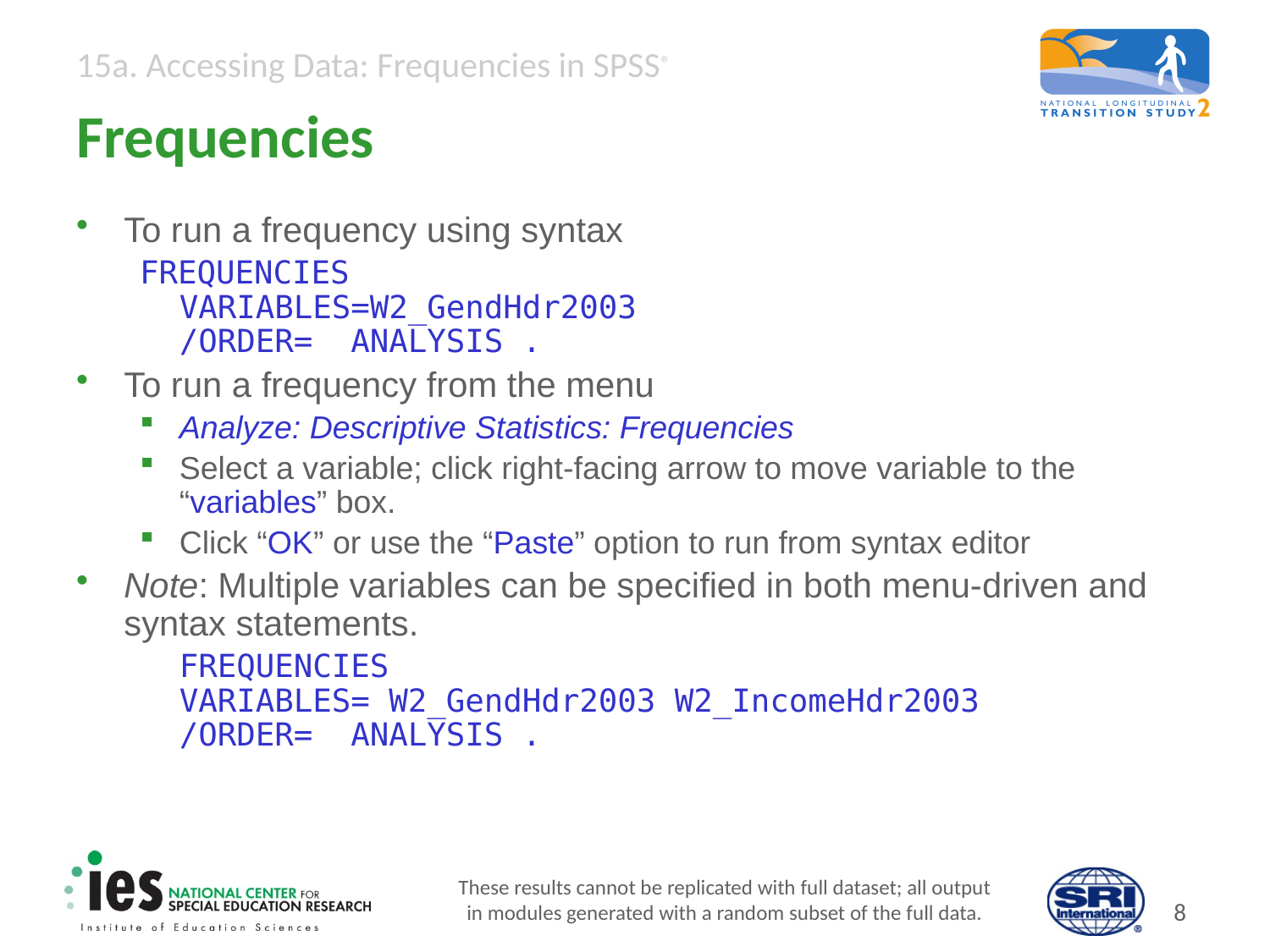

# Frequencies
To run a frequency using syntax
FREQUENCIES
VARIABLES=W2_GendHdr2003
/ORDER=  ANALYSIS .
To run a frequency from the menu
Analyze: Descriptive Statistics: Frequencies
Select a variable; click right-facing arrow to move variable to the “variables” box.
Click “OK” or use the “Paste” option to run from syntax editor
Note: Multiple variables can be specified in both menu-driven and syntax statements.
	FREQUENCIES
VARIABLES= W2_GendHdr2003 W2_IncomeHdr2003
/ORDER=  ANALYSIS .
These results cannot be replicated with full dataset; all output
in modules generated with a random subset of the full data.
8